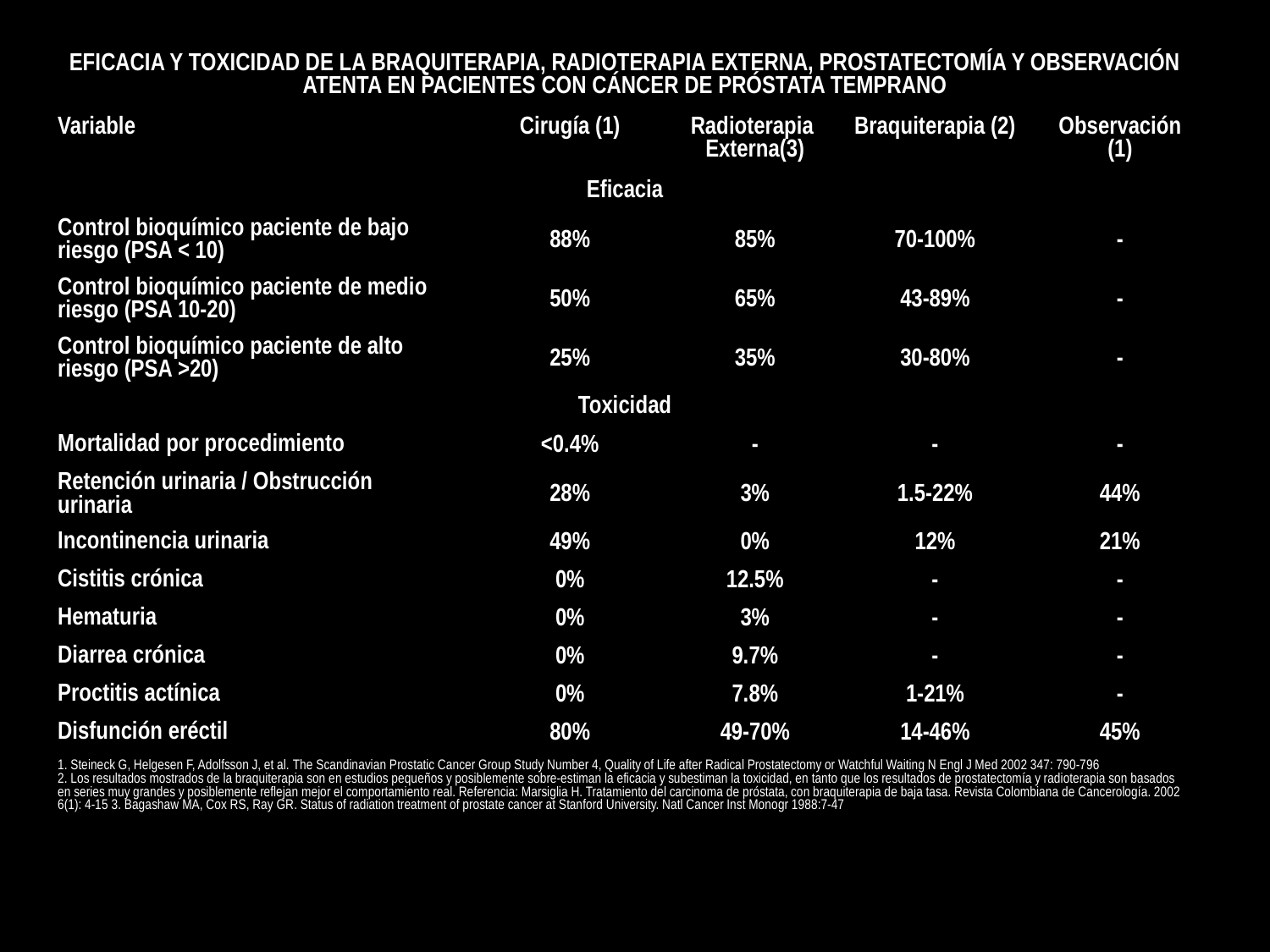

| EFICACIA Y TOXICIDAD DE LA BRAQUITERAPIA, RADIOTERAPIA EXTERNA, PROSTATECTOMÍA Y OBSERVACIÓN ATENTA EN PACIENTES CON CÁNCER DE PRÓSTATA TEMPRANO |  |  |  |  |
| --- | --- | --- | --- | --- |
| Variable | Cirugía (1) | Radioterapia Externa(3) | Braquiterapia (2) | Observación (1) |
| Eficacia |  |  |  |  |
| Control bioquímico paciente de bajo riesgo (PSA < 10) | 88% | 85% | 70-100% | - |
| Control bioquímico paciente de medio riesgo (PSA 10-20) | 50% | 65% | 43-89% | - |
| Control bioquímico paciente de alto riesgo (PSA >20) | 25% | 35% | 30-80% | - |
| Toxicidad |  |  |  |  |
| Mortalidad por procedimiento | <0.4% | - | - | - |
| Retención urinaria / Obstrucción urinaria | 28% | 3% | 1.5-22% | 44% |
| Incontinencia urinaria | 49% | 0% | 12% | 21% |
| Cistitis crónica | 0% | 12.5% | - | - |
| Hematuria | 0% | 3% | - | - |
| Diarrea crónica | 0% | 9.7% | - | - |
| Proctitis actínica | 0% | 7.8% | 1-21% | - |
| Disfunción eréctil | 80% | 49-70% | 14-46% | 45% |
| 1. Steineck G, Helgesen F, Adolfsson J, et al. The Scandinavian Prostatic Cancer Group Study Number 4, Quality of Life after Radical Prostatectomy or Watchful Waiting N Engl J Med 2002 347: 790-796 2. Los resultados mostrados de la braquiterapia son en estudios pequeños y posiblemente sobre-estiman la eficacia y subestiman la toxicidad, en tanto que los resultados de prostatectomía y radioterapia son basados en series muy grandes y posiblemente reflejan mejor el comportamiento real. Referencia: Marsiglia H. Tratamiento del carcinoma de próstata, con braquiterapia de baja tasa. Revista Colombiana de Cancerología. 2002 6(1): 4-15 3. Bagashaw MA, Cox RS, Ray GR. Status of radiation treatment of prostate cancer at Stanford University. Natl Cancer Inst Monogr 1988:7-47 |  |  |  |  |